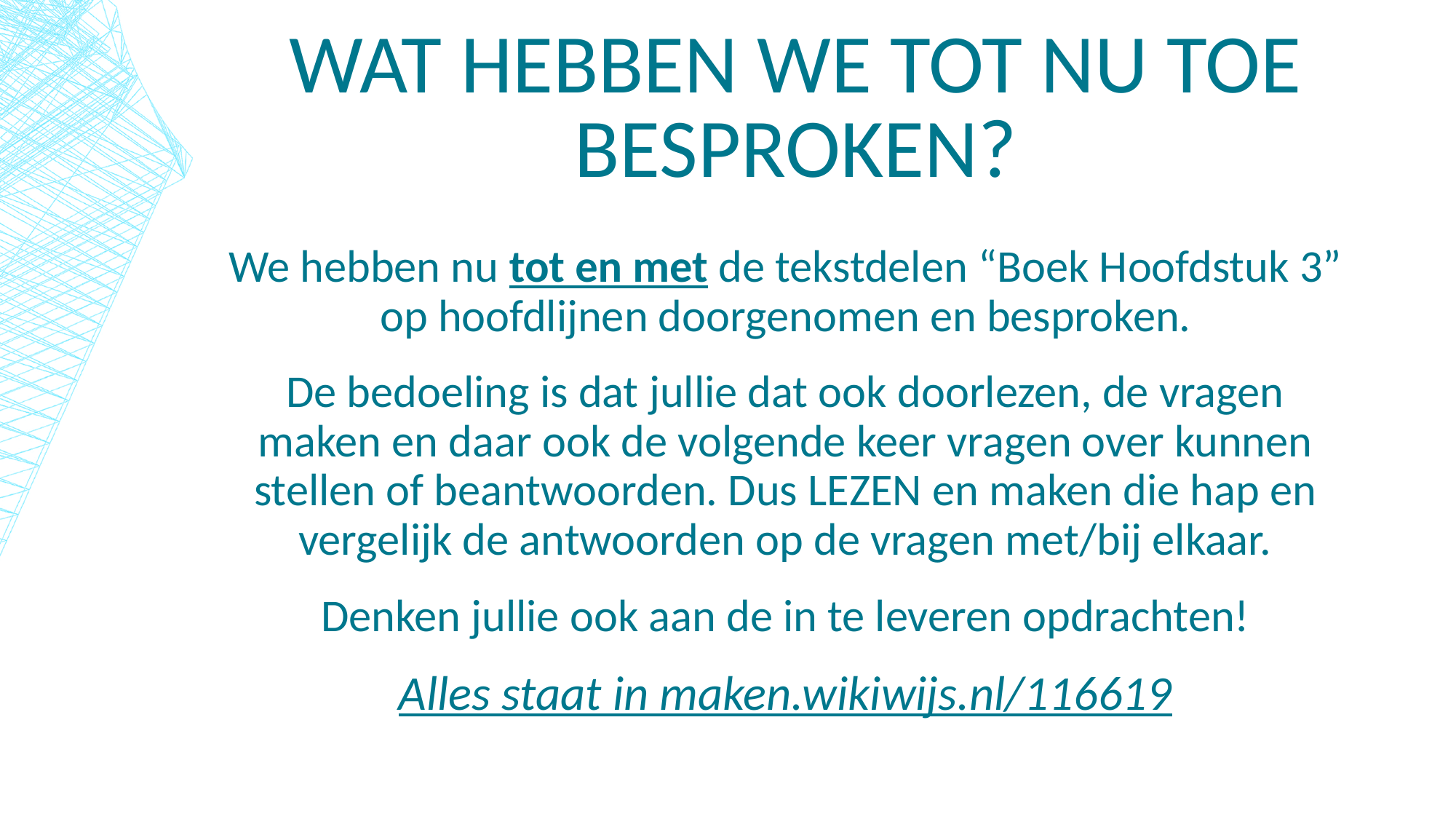

# Wat hebben we tot nu toe besproken?
We hebben nu tot en met de tekstdelen “Boek Hoofdstuk 3” op hoofdlijnen doorgenomen en besproken.
De bedoeling is dat jullie dat ook doorlezen, de vragen maken en daar ook de volgende keer vragen over kunnen stellen of beantwoorden. Dus LEZEN en maken die hap en vergelijk de antwoorden op de vragen met/bij elkaar.
Denken jullie ook aan de in te leveren opdrachten!
Alles staat in maken.wikiwijs.nl/116619